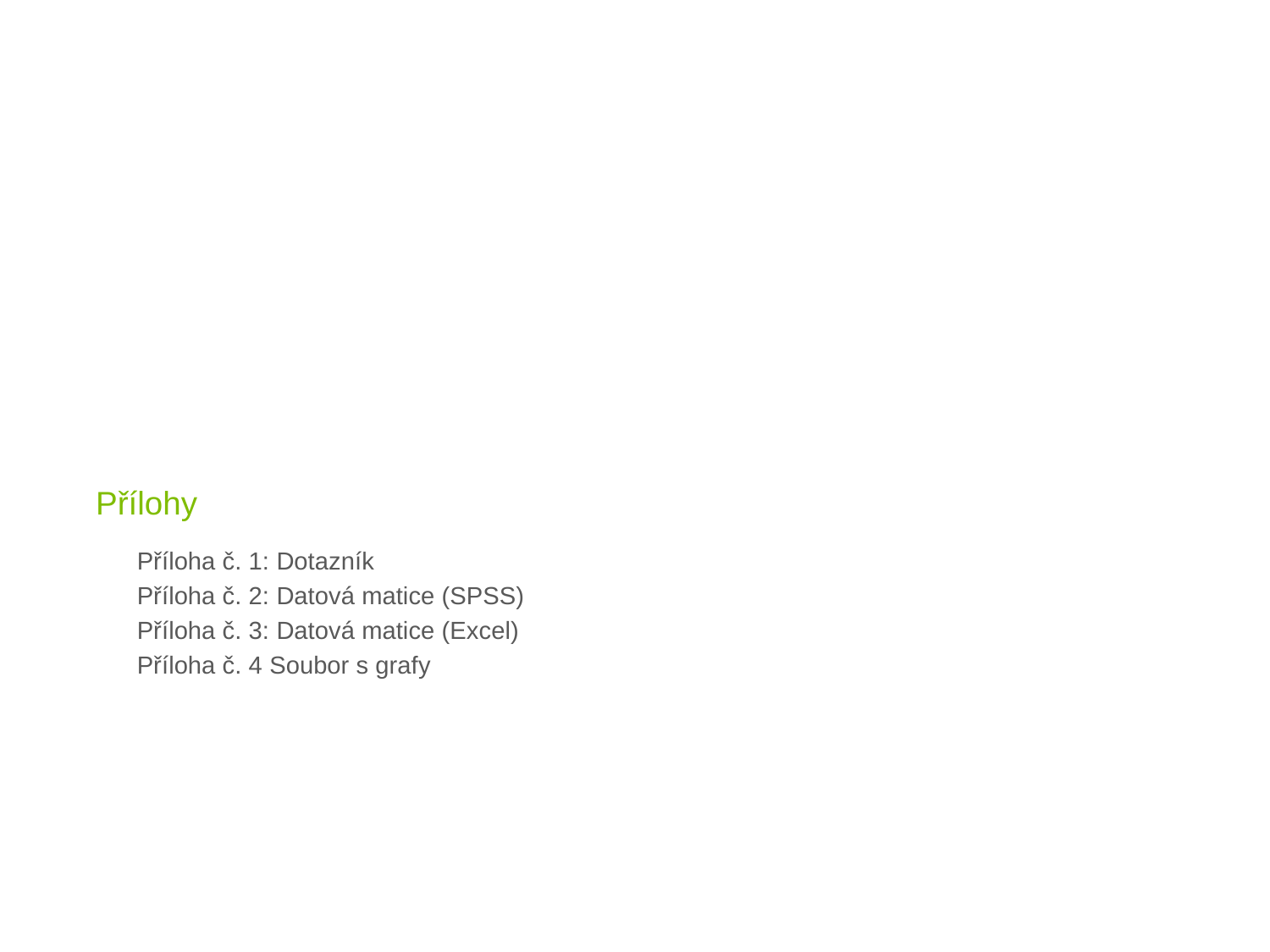

Přílohy
Příloha č. 1: Dotazník
Příloha č. 2: Datová matice (SPSS)
Příloha č. 3: Datová matice (Excel)
Příloha č. 4 Soubor s grafy